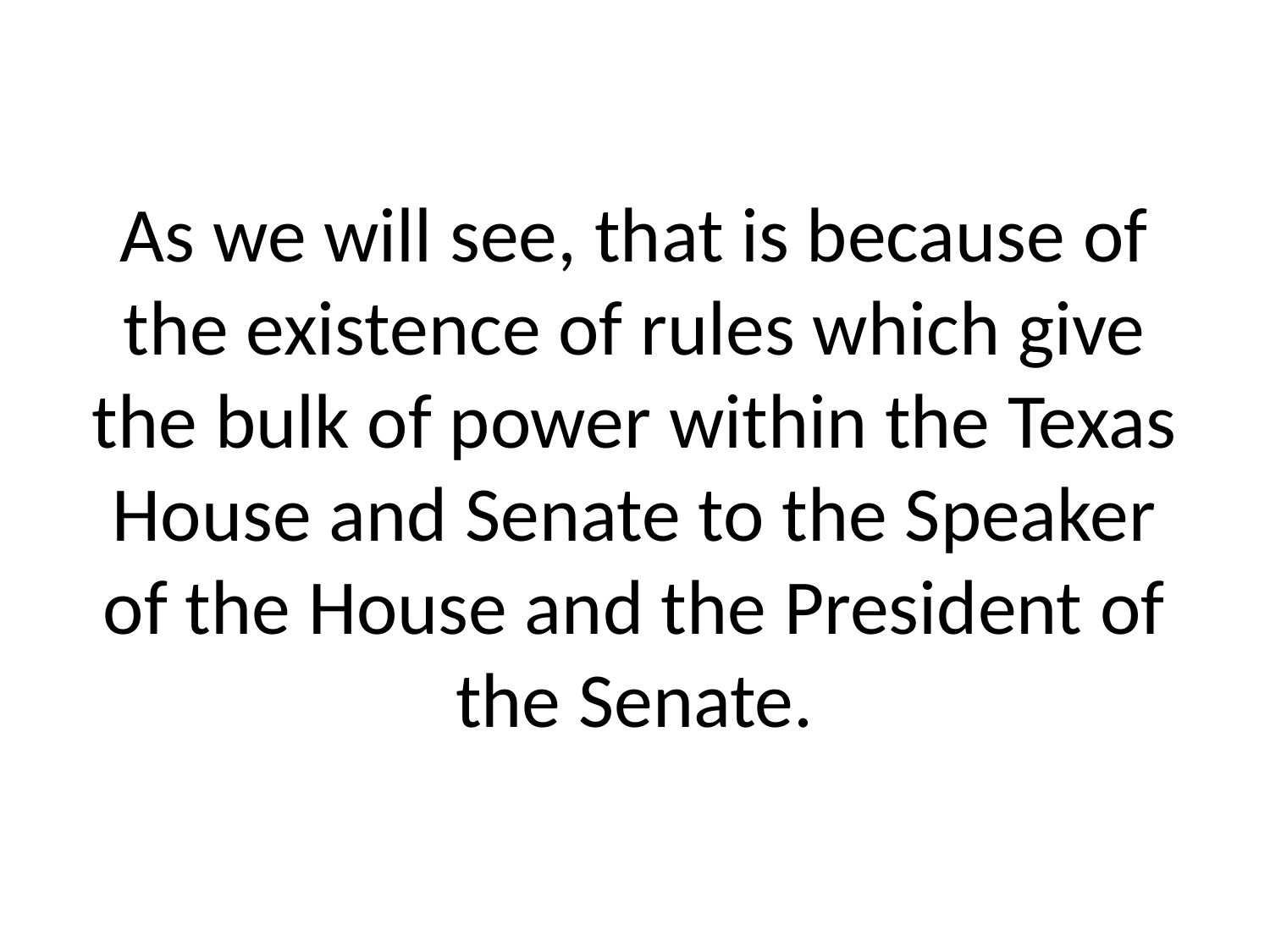

# As we will see, that is because of the existence of rules which give the bulk of power within the Texas House and Senate to the Speaker of the House and the President of the Senate.